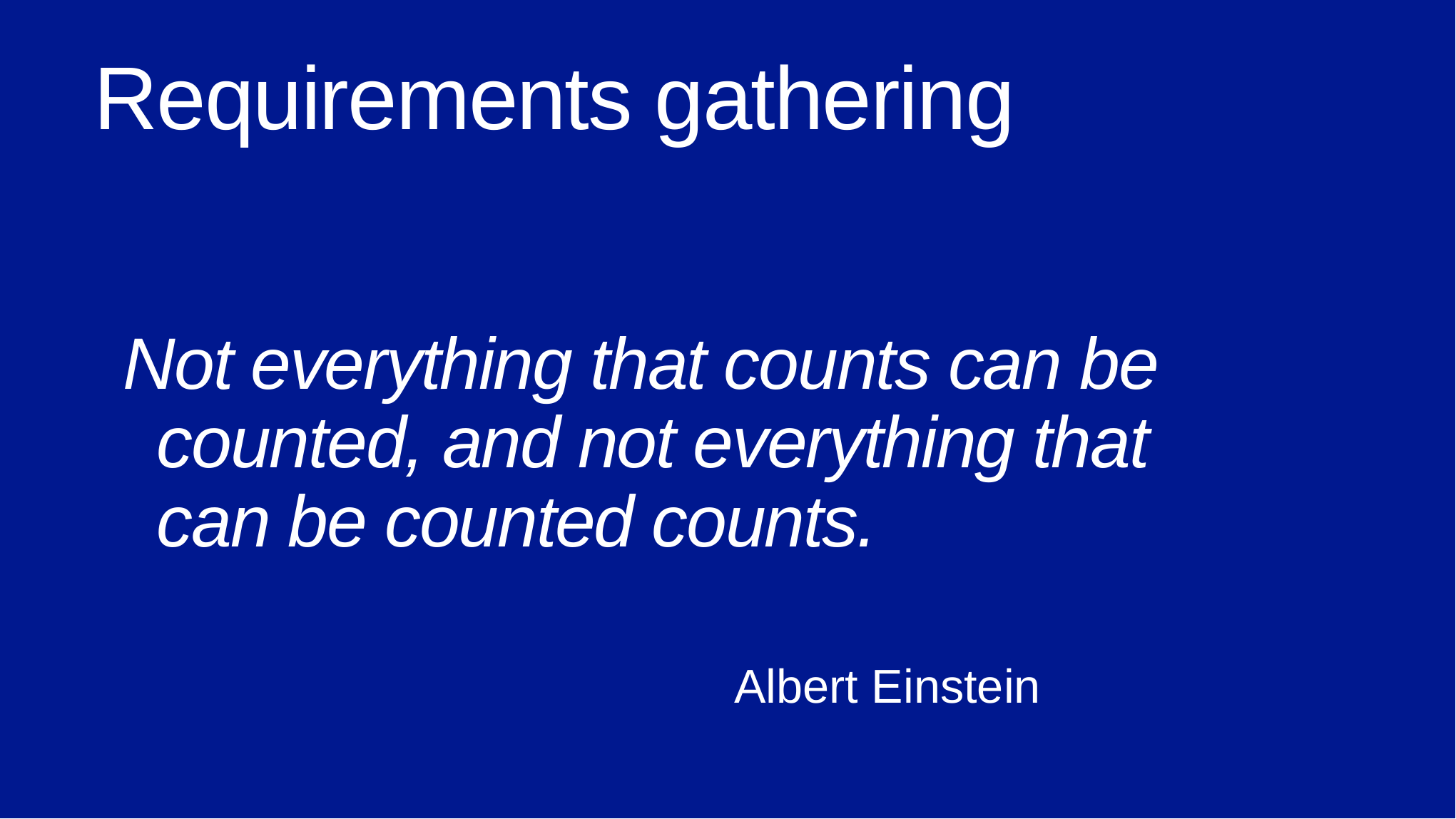

Requirements gathering
# Not everything that counts can be counted, and not everything that can be counted counts.
Albert Einstein